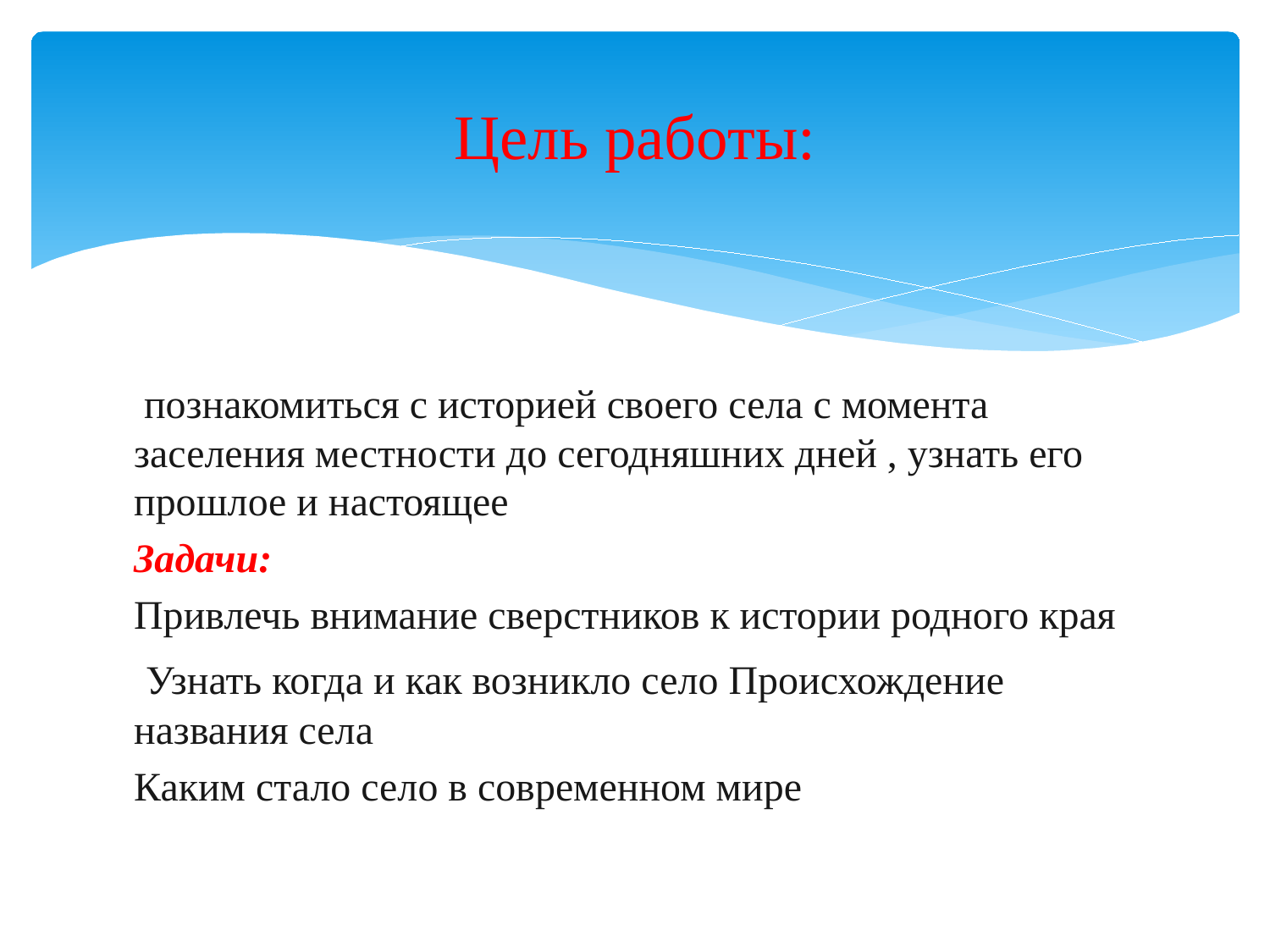

# Цель работы:
 познакомиться с историей своего села с момента заселения местности до сегодняшних дней , узнать его прошлое и настоящее
Задачи:
Привлечь внимание сверстников к истории родного края
 Узнать когда и как возникло село Происхождение названия села
Каким стало село в современном мире